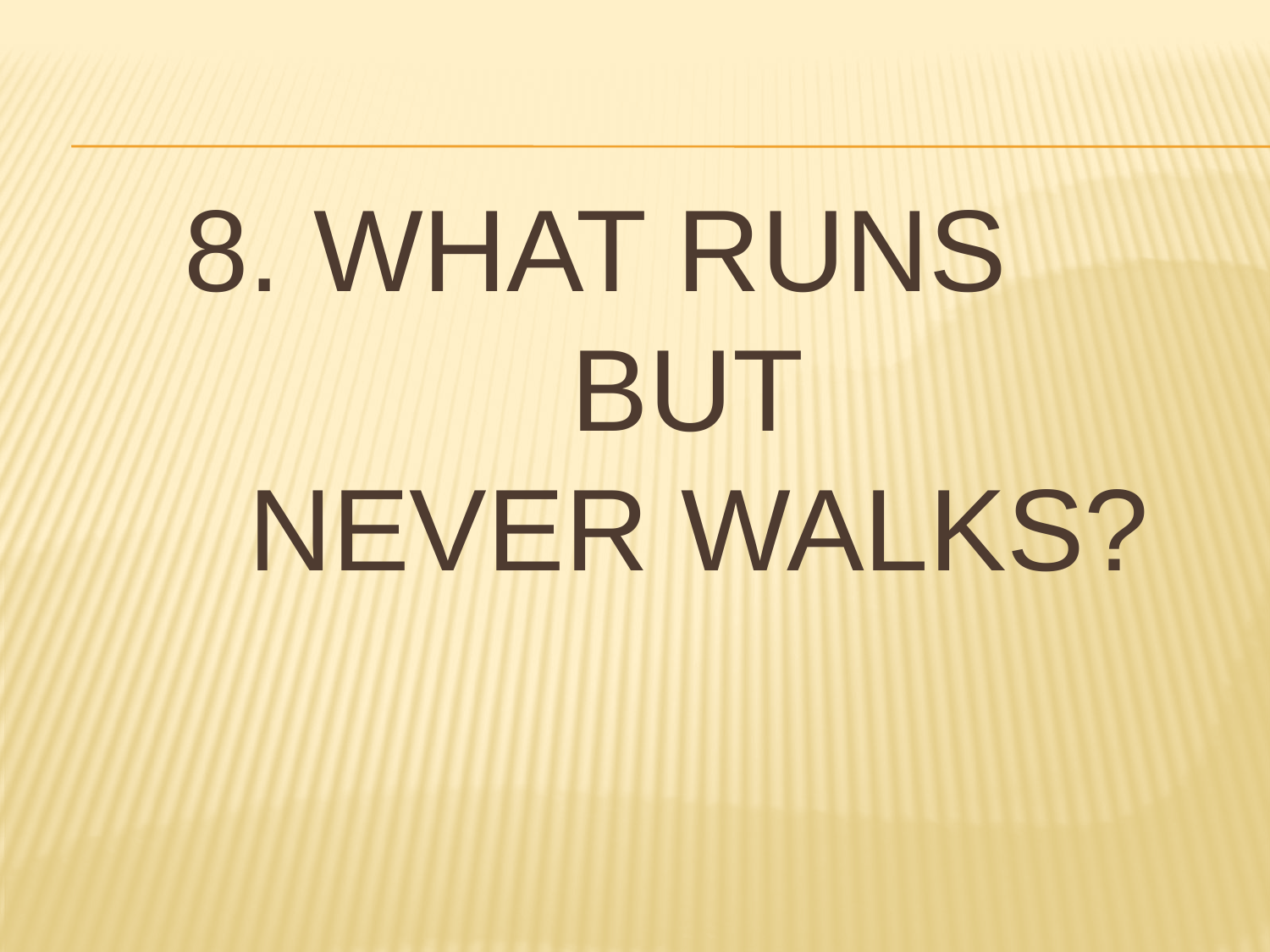

# 8. What runs but never walks?